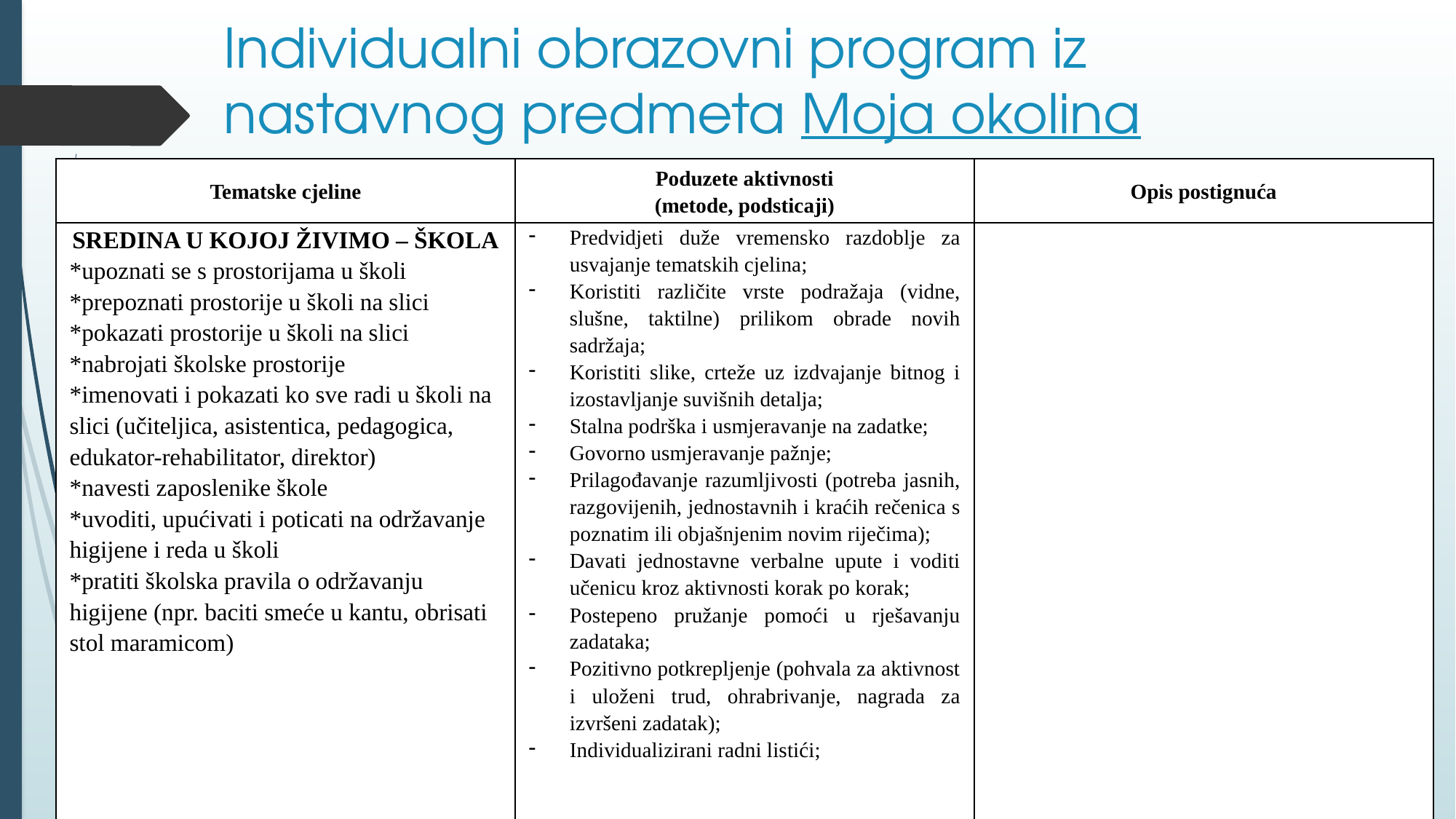

# Individualni obrazovni program iz nastavnog predmeta Moja okolina
| Tematske cjeline | Poduzete aktivnosti (metode, podsticaji) | Opis postignuća |
| --- | --- | --- |
| SREDINA U KOJOJ ŽIVIMO – ŠKOLA \*upoznati se s prostorijama u školi \*prepoznati prostorije u školi na slici \*pokazati prostorije u školi na slici \*nabrojati školske prostorije \*imenovati i pokazati ko sve radi u školi na slici (učiteljica, asistentica, pedagogica, edukator-rehabilitator, direktor) \*navesti zaposlenike škole \*uvoditi, upućivati i poticati na održavanje higijene i reda u školi \*pratiti školska pravila o održavanju higijene (npr. baciti smeće u kantu, obrisati stol maramicom) | Predvidjeti duže vremensko razdoblje za usvajanje tematskih cjelina; Koristiti različite vrste podražaja (vidne, slušne, taktilne) prilikom obrade novih sadržaja; Koristiti slike, crteže uz izdvajanje bitnog i izostavljanje suvišnih detalja; Stalna podrška i usmjeravanje na zadatke; Govorno usmjeravanje pažnje; Prilagođavanje razumljivosti (potreba jasnih, razgovijenih, jednostavnih i kraćih rečenica s poznatim ili objašnjenim novim riječima); Davati jednostavne verbalne upute i voditi učenicu kroz aktivnosti korak po korak; Postepeno pružanje pomoći u rješavanju zadataka; Pozitivno potkrepljenje (pohvala za aktivnost i uloženi trud, ohrabrivanje, nagrada za izvršeni zadatak); Individualizirani radni listići; |  |